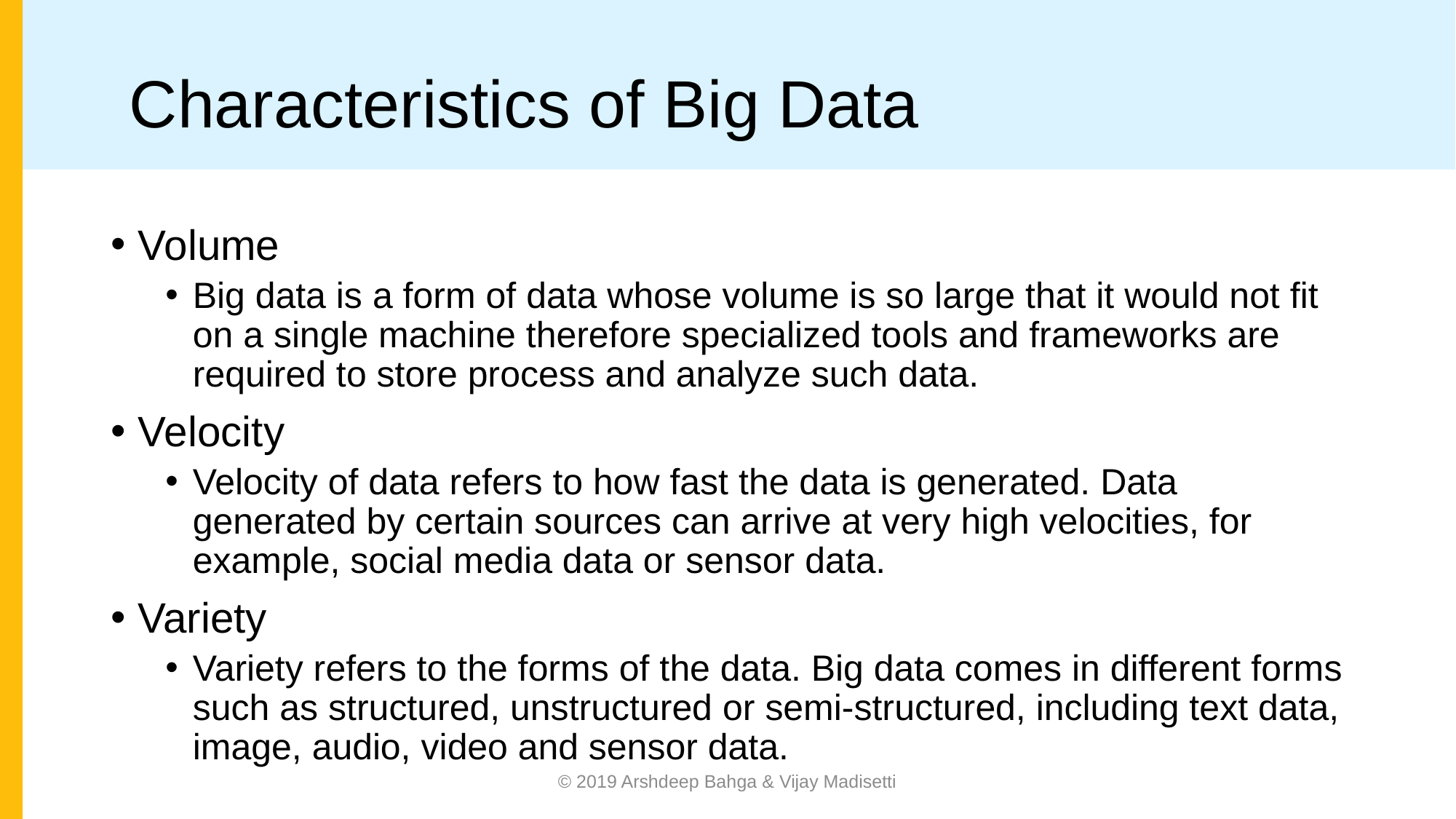

# Characteristics of Big Data
Volume
Big data is a form of data whose volume is so large that it would not ﬁt on a single machine therefore specialized tools and frameworks are required to store process and analyze such data.
Velocity
Velocity of data refers to how fast the data is generated. Data generated by certain sources can arrive at very high velocities, for example, social media data or sensor data.
Variety
Variety refers to the forms of the data. Big data comes in different forms such as structured, unstructured or semi-structured, including text data, image, audio, video and sensor data.

© 2019 Arshdeep Bahga & Vijay Madisetti